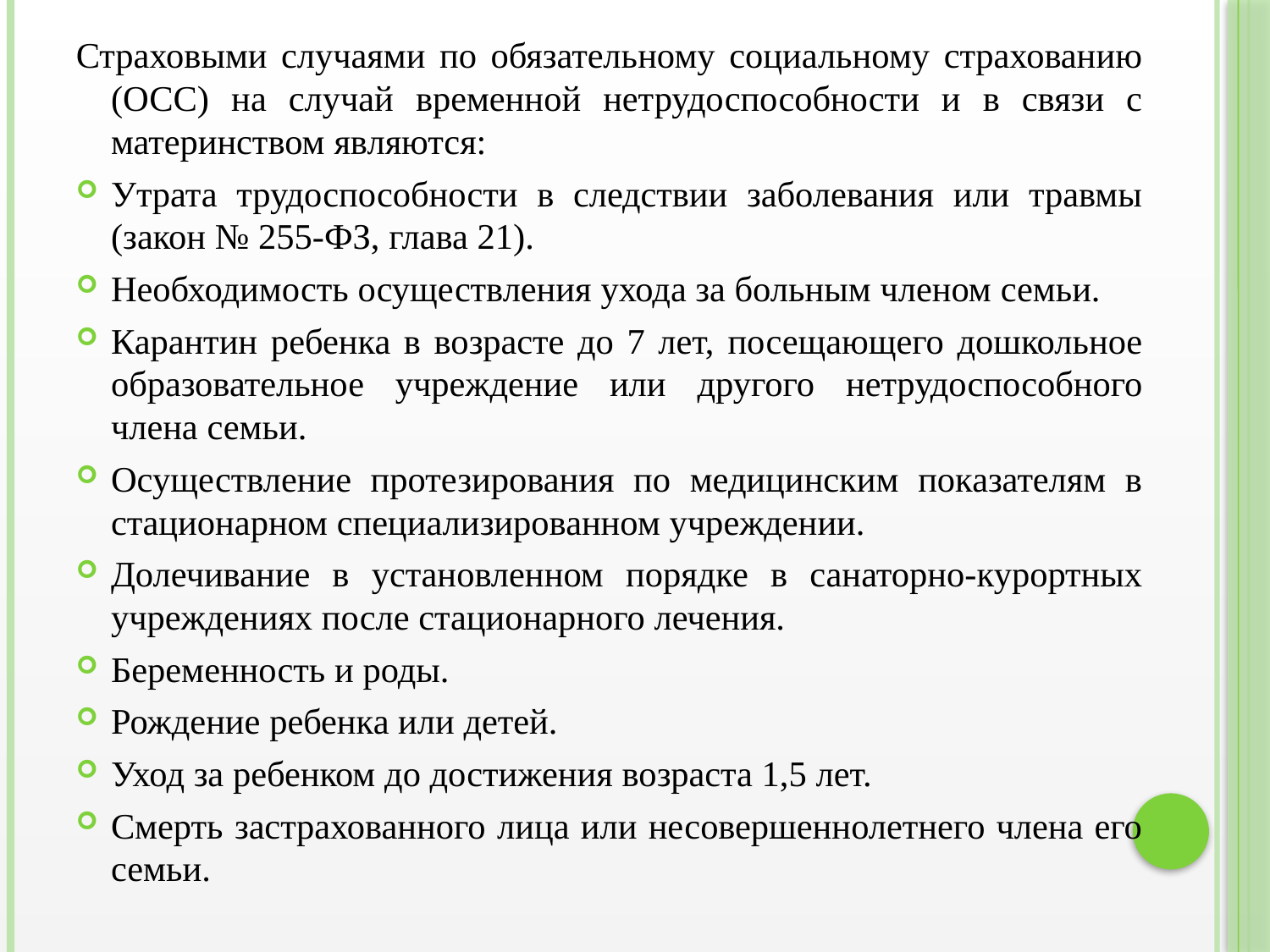

Страховыми случаями по обязательному социальному страхованию (ОСС) на случай временной нетрудоспособности и в связи с материнством являются:
Утрата трудоспособности в следствии заболевания или травмы (закон № 255-ФЗ, глава 21).
Необходимость осуществления ухода за больным членом семьи.
Карантин ребенка в возрасте до 7 лет, посещающего дошкольное образовательное учреждение или другого нетрудоспособного члена семьи.
Осуществление протезирования по медицинским показателям в стационарном специализированном учреждении.
Долечивание в установленном порядке в санаторно-курортных учреждениях после стационарного лечения.
Беременность и роды.
Рождение ребенка или детей.
Уход за ребенком до достижения возраста 1,5 лет.
Смерть застрахованного лица или несовершеннолетнего члена его семьи.